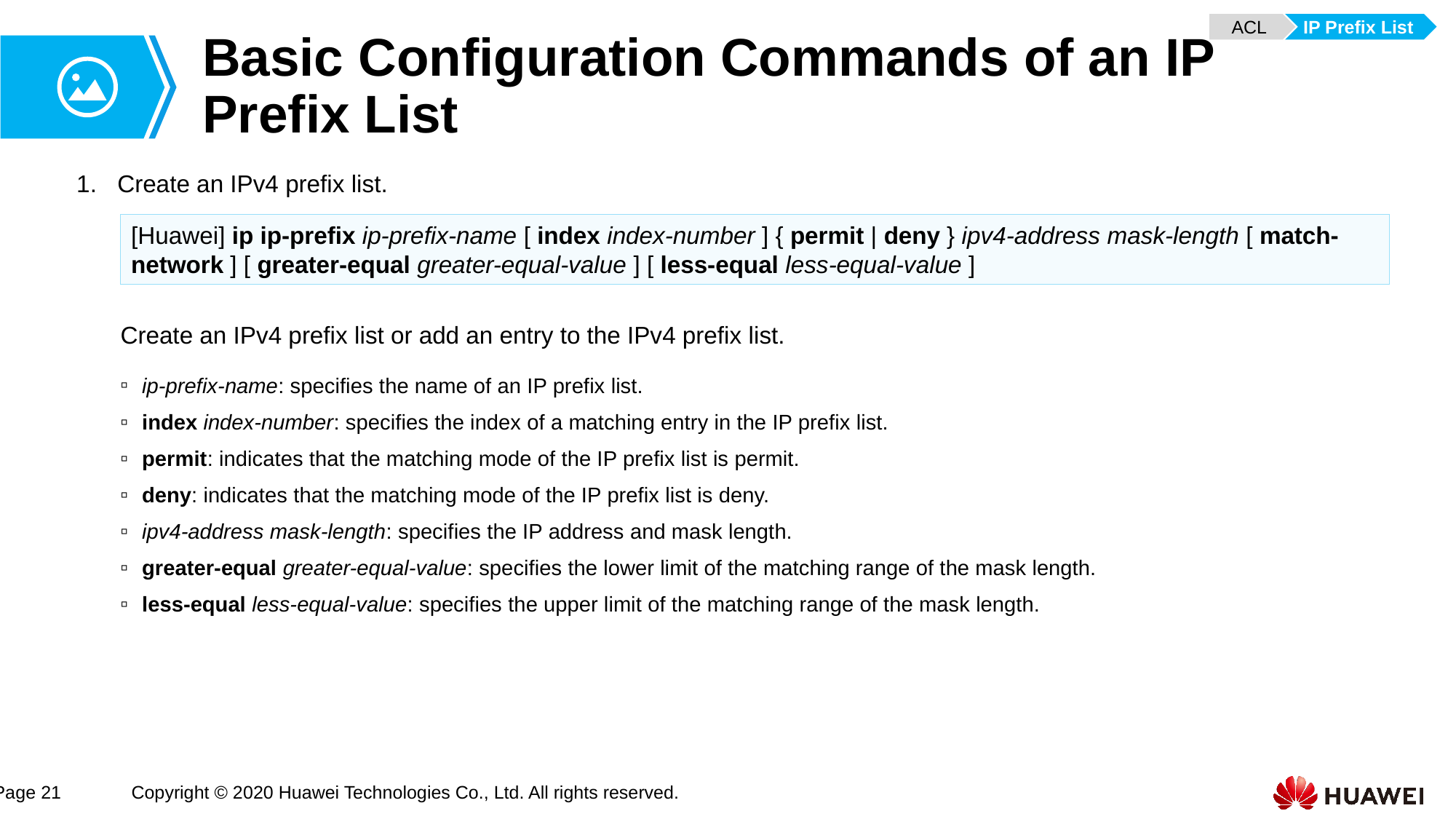

ACL
IP Prefix List
# Basic Configuration Commands of an IP Prefix List
Create an IPv4 prefix list.
[Huawei] ip ip-prefix ip-prefix-name [ index index-number ] { permit | deny } ipv4-address mask-length [ match-network ] [ greater-equal greater-equal-value ] [ less-equal less-equal-value ]
Create an IPv4 prefix list or add an entry to the IPv4 prefix list.
ip-prefix-name: specifies the name of an IP prefix list.
index index-number: specifies the index of a matching entry in the IP prefix list.
permit: indicates that the matching mode of the IP prefix list is permit.
deny: indicates that the matching mode of the IP prefix list is deny.
ipv4-address mask-length: specifies the IP address and mask length.
greater-equal greater-equal-value: specifies the lower limit of the matching range of the mask length.
less-equal less-equal-value: specifies the upper limit of the matching range of the mask length.